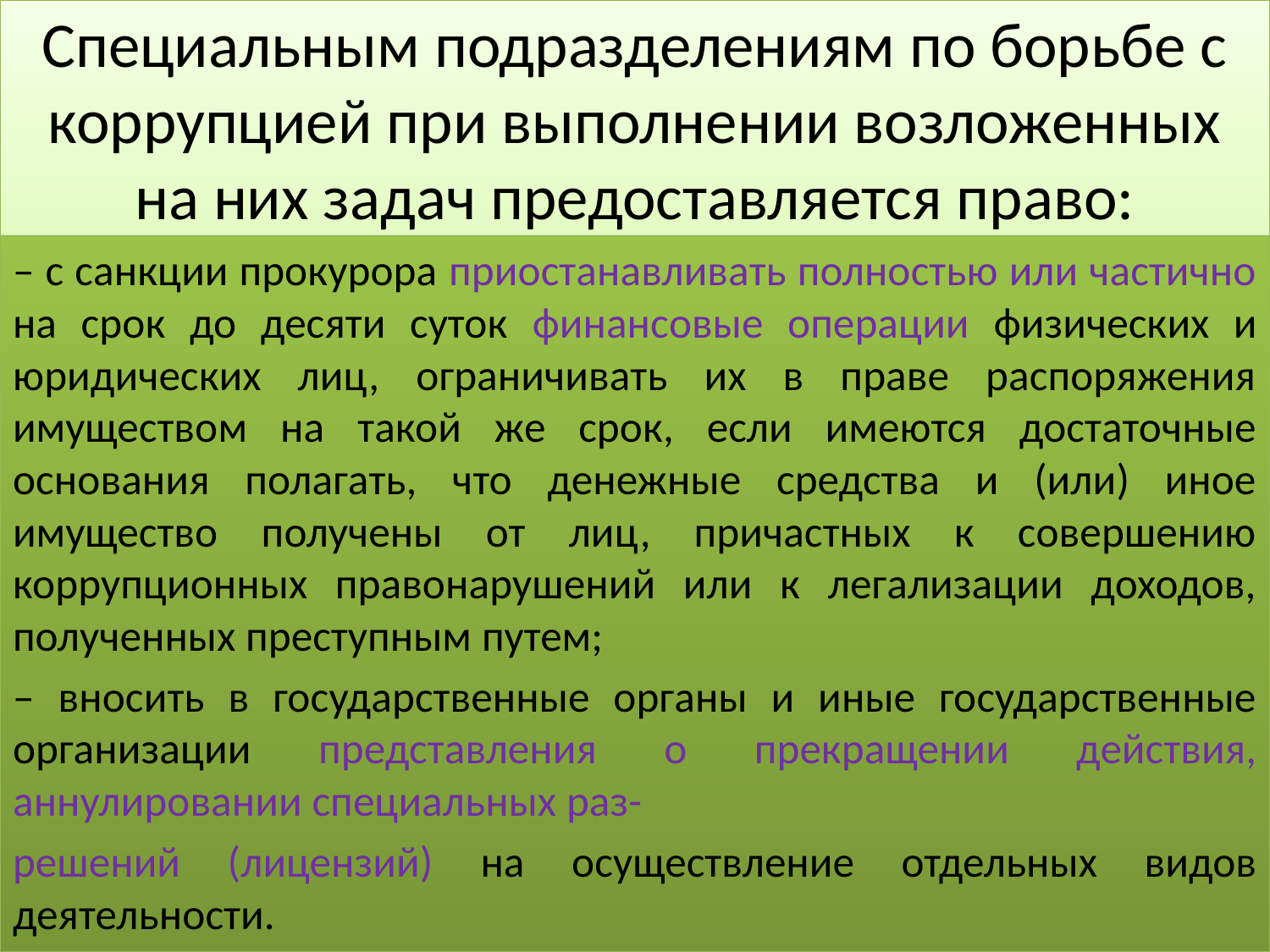

# Специальным подразделениям по борьбе с коррупцией при выполнении возложенных на них задач предоставляется право:
– с санкции прокурора приостанавливать полностью или частично на срок до десяти суток финансовые операции физических и юридических лиц, ограничивать их в праве распоряжения имуществом на такой же срок, если имеются достаточные основания полагать, что денежные средства и (или) иное имущество получены от лиц, причастных к совершению коррупционных правонарушений или к легализации доходов, полученных преступным путем;
– вносить в государственные органы и иные государственные организации представления о прекращении действия, аннулировании специальных раз-
решений (лицензий) на осуществление отдельных видов деятельности.

28